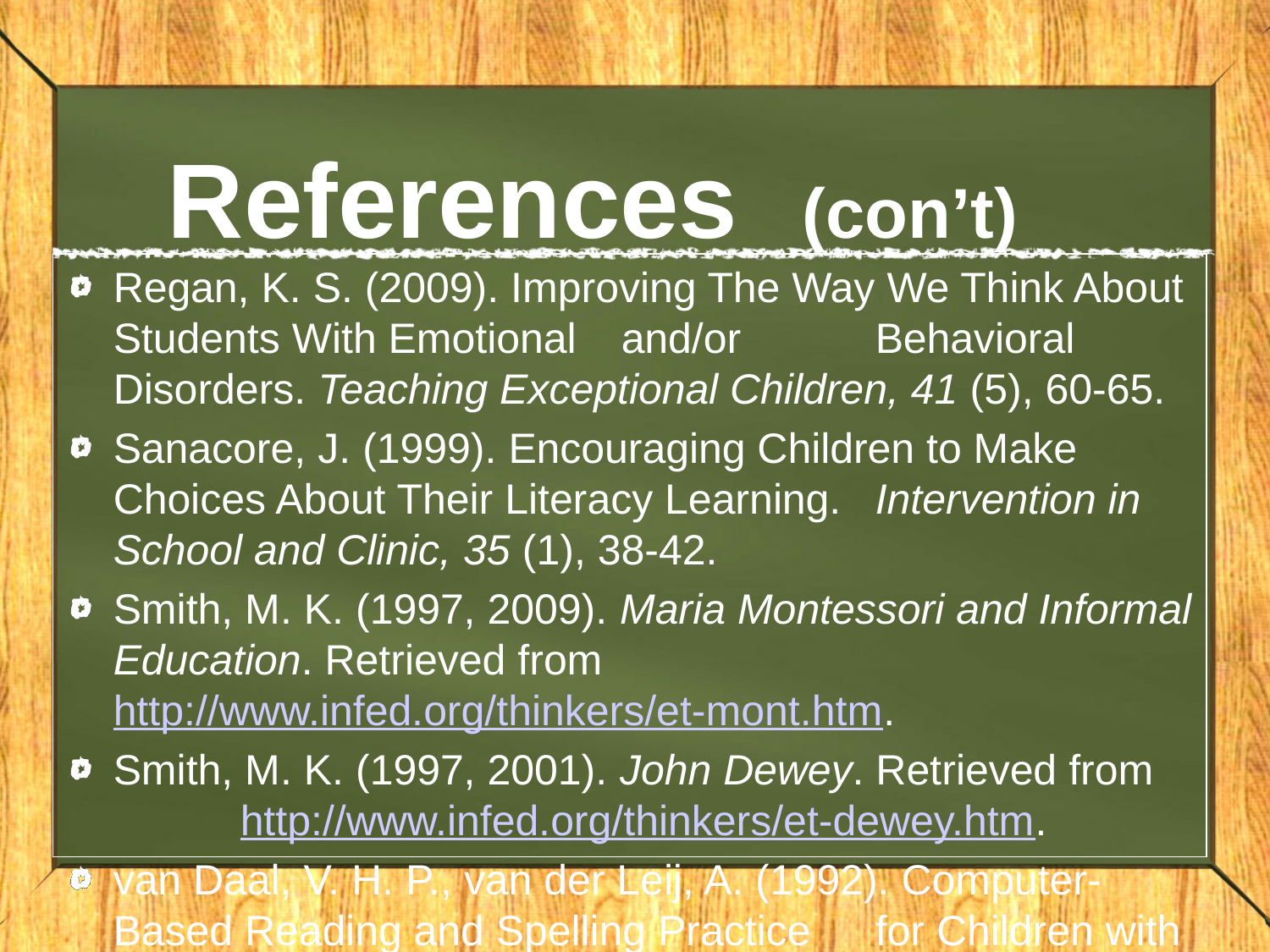

# References	(con’t)
Regan, K. S. (2009). Improving The Way We Think About Students With Emotional 	and/or 	Behavioral Disorders. Teaching Exceptional Children, 41 (5), 60-65.
Sanacore, J. (1999). Encouraging Children to Make Choices About Their Literacy Learning. 	Intervention in School and Clinic, 35 (1), 38-42.
Smith, M. K. (1997, 2009). Maria Montessori and Informal Education. Retrieved from 	http://www.infed.org/thinkers/et-mont.htm.
Smith, M. K. (1997, 2001). John Dewey. Retrieved from 	http://www.infed.org/thinkers/et-dewey.htm.
van Daal, V. H. P., van der Leij, A. (1992). Computer-Based Reading and Spelling Practice 	for Children with Learning Disabilities. Journal of Learning Disabilities, 25 (3), 	186-195.